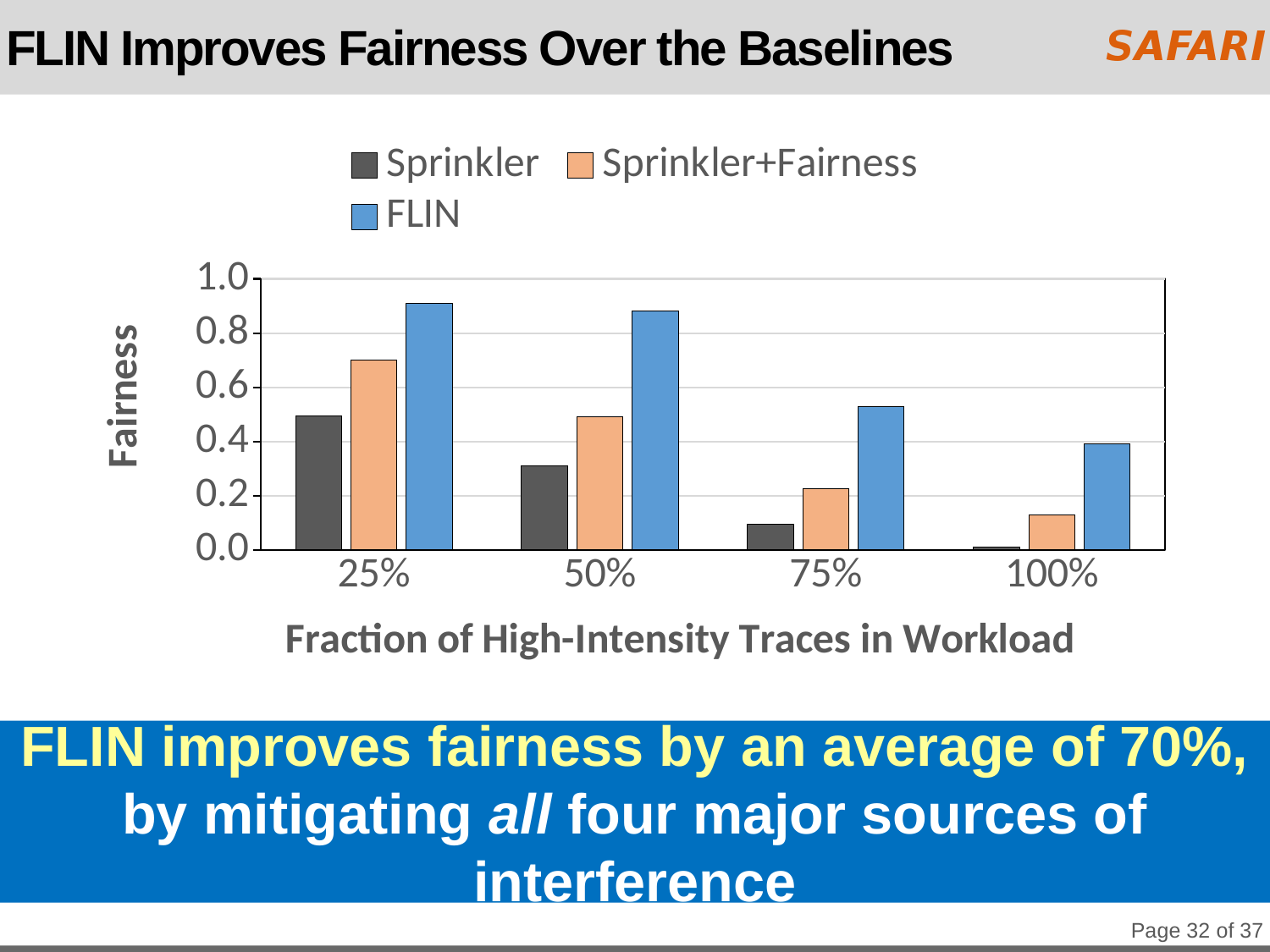

# FLIN Improves Fairness Over the Baselines

### Chart

| Category | Sprinkler | Sprinkler+Fairness | FLIN |
|---|---|---|---|
| 0.25 | 0.495 | 0.7 | 0.91 |
| 0.5 | 0.31 | 0.49 | 0.88 |
| 0.75 | 0.095 | 0.225 | 0.53 |
| 1 | 0.01 | 0.13 | 0.39 |
FLIN improves fairness by an average of 70%,
by mitigating all four major sources of interference
Page 32 of 37